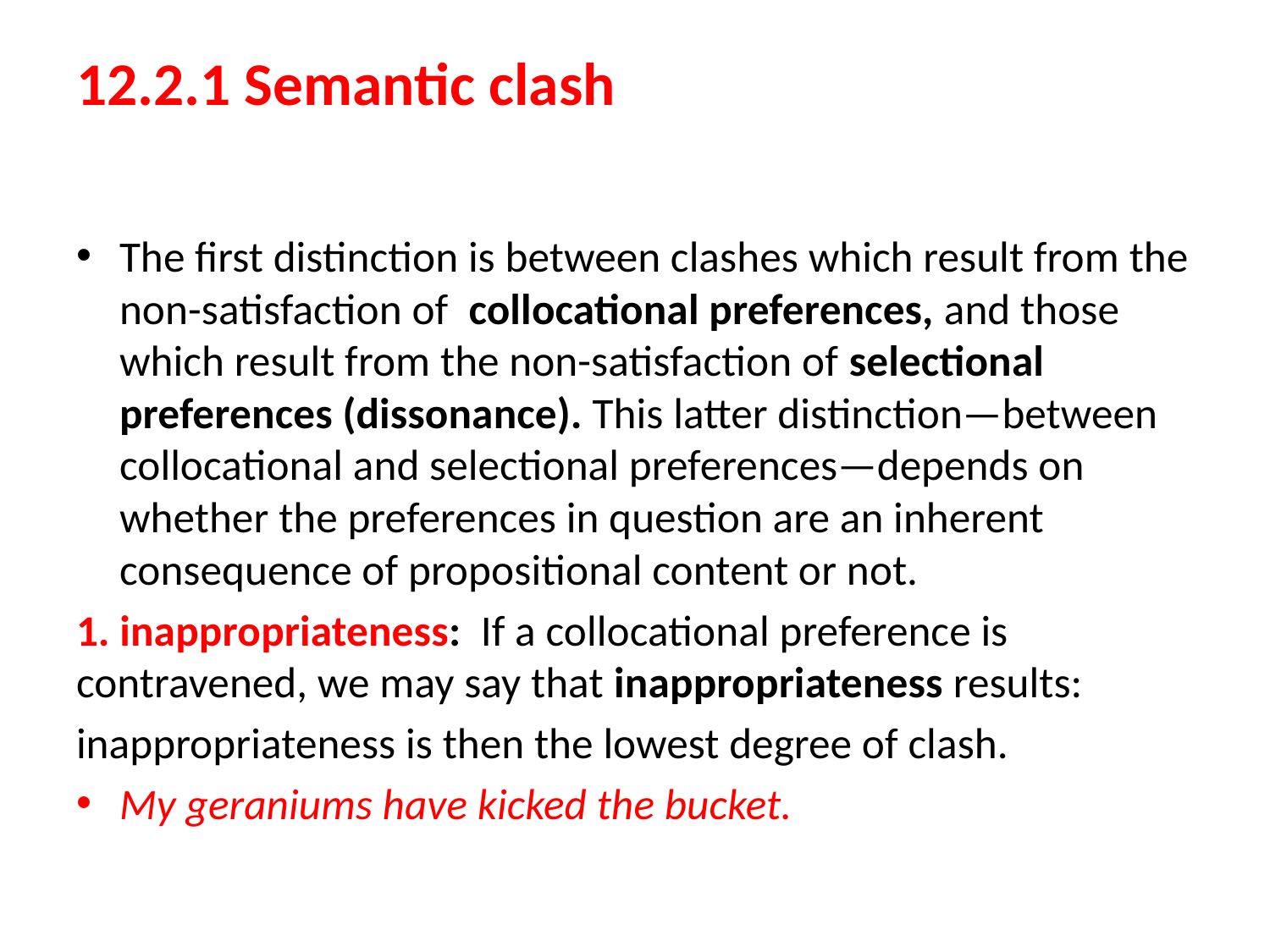

# 12.2.1 Semantic clash
The first distinction is between clashes which result from the non-satisfaction of  collocational preferences, and those which result from the non-satisfaction of selectional preferences (dissonance). This latter distinction—between collocational and selectional preferences—depends on whether the preferences in question are an inherent consequence of propositional content or not.
1. inappropriateness:  If a collocational preference is contravened, we may say that inappropriateness results:
inappropriateness is then the lowest degree of clash.
My geraniums have kicked the bucket.